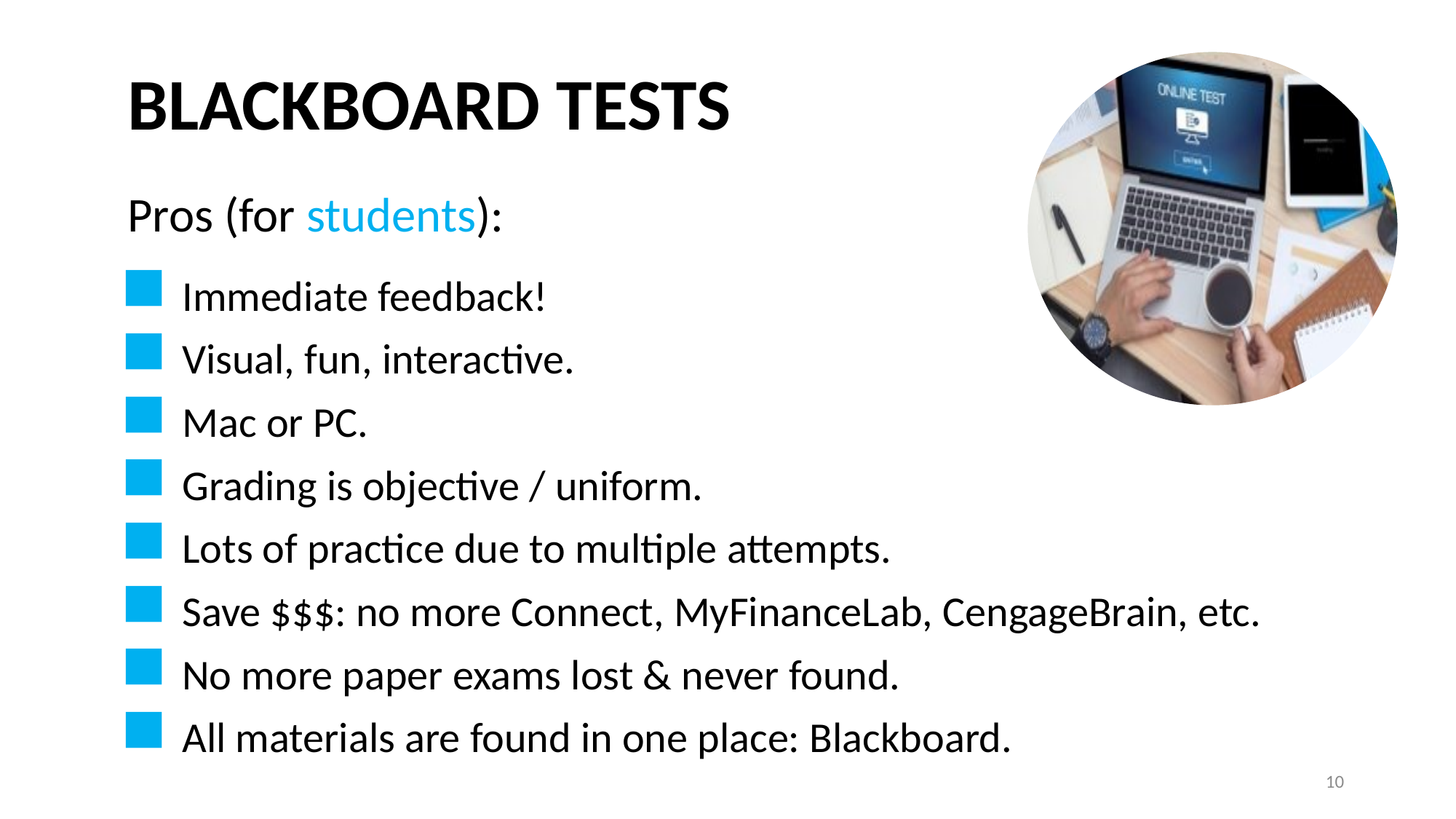

BLACKBOARD TESTS

Pros (for students):
Immediate feedback!
Visual, fun, interactive.
Mac or PC.
Grading is objective / uniform.
Lots of practice due to multiple attempts.
Save $$$: no more Connect, MyFinanceLab, CengageBrain, etc.
No more paper exams lost & never found.
All materials are found in one place: Blackboard.
10